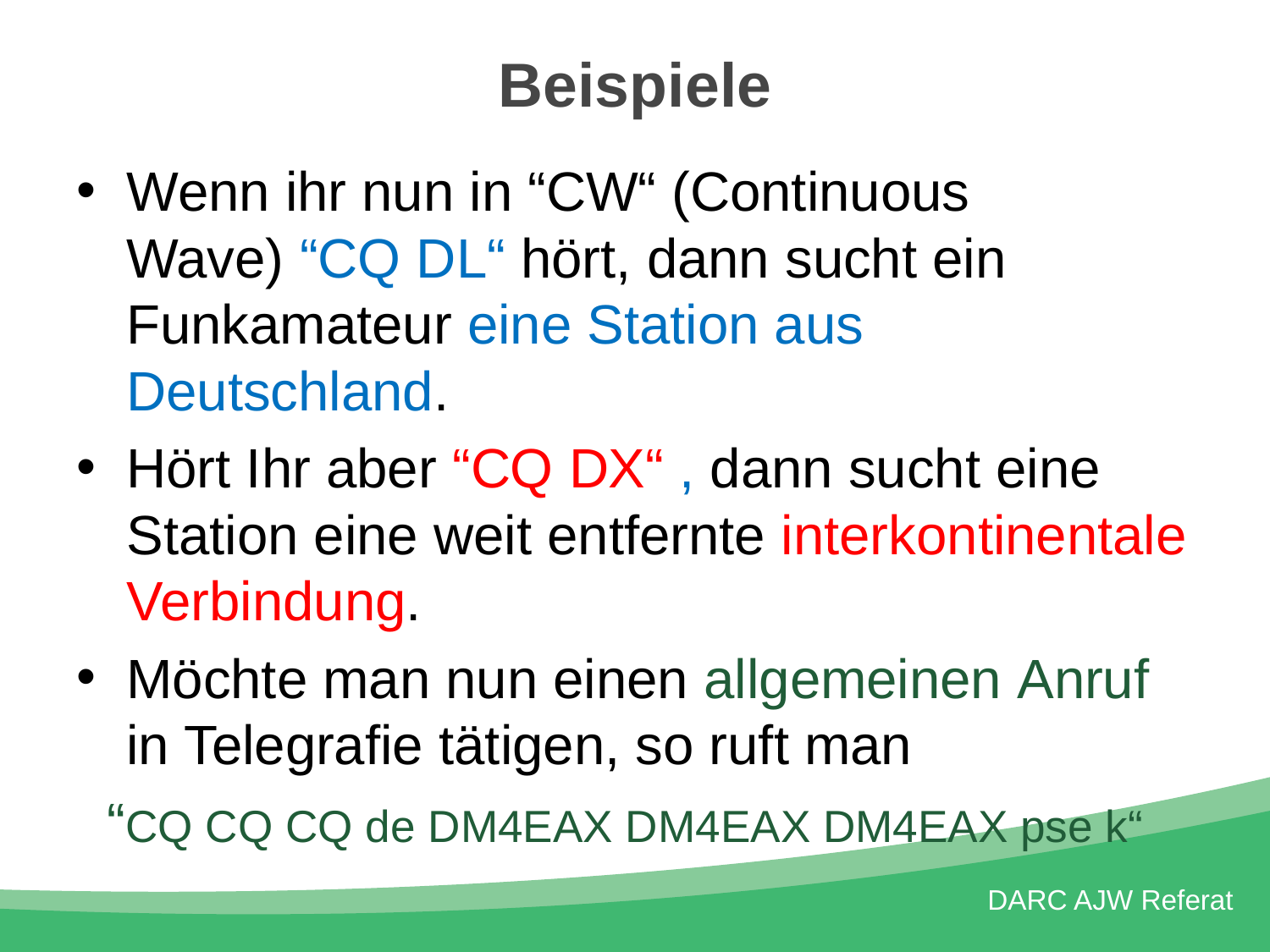

# Beispiele
Wenn ihr nun in “CW“ (Continuous
Wave) “CQ DL“ hört, dann sucht ein Funkamateur eine Station aus Deutschland.
Hört Ihr aber “CQ DX“ , dann sucht eine Station eine weit entfernte interkontinentale Verbindung.
Möchte man nun einen allgemeinen Anruf in Telegrafie tätigen, so ruft man
  “CQ CQ CQ de DM4EAX DM4EAX DM4EAX pse k“